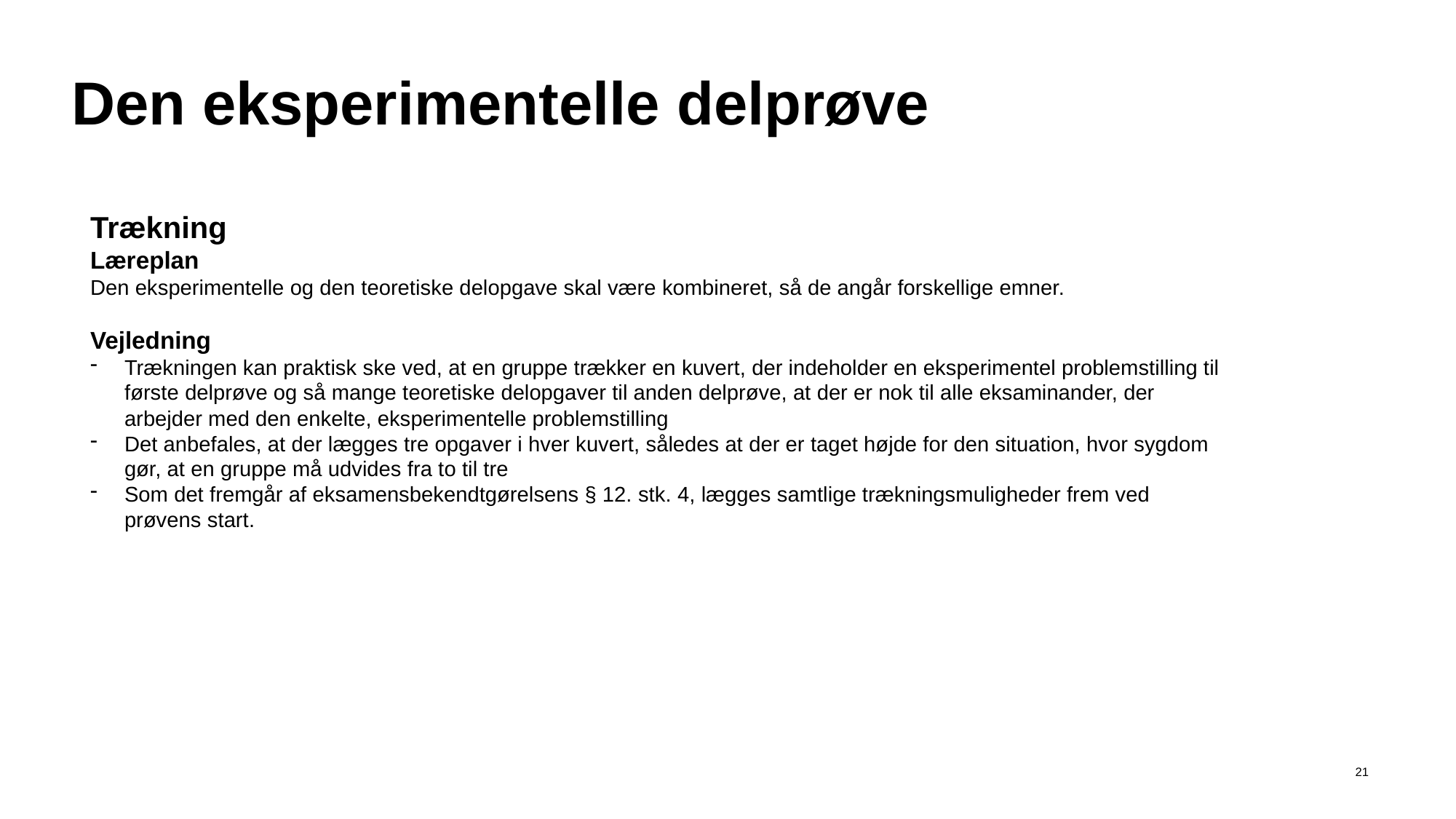

# Den eksperimentelle delprøve
Trækning
Læreplan
Den eksperimentelle og den teoretiske delopgave skal være kombineret, så de angår forskellige emner.

Vejledning
Trækningen kan praktisk ske ved, at en gruppe trækker en kuvert, der indeholder en eksperimentel problemstilling til første delprøve og så mange teoretiske delopgaver til anden delprøve, at der er nok til alle eksaminander, der arbejder med den enkelte, eksperimentelle problemstilling
Det anbefales, at der lægges tre opgaver i hver kuvert, således at der er taget højde for den situation, hvor sygdom gør, at en gruppe må udvides fra to til tre
Som det fremgår af eksamensbekendtgørelsens § 12. stk. 4, lægges samtlige trækningsmuligheder frem ved prøvens start.

21